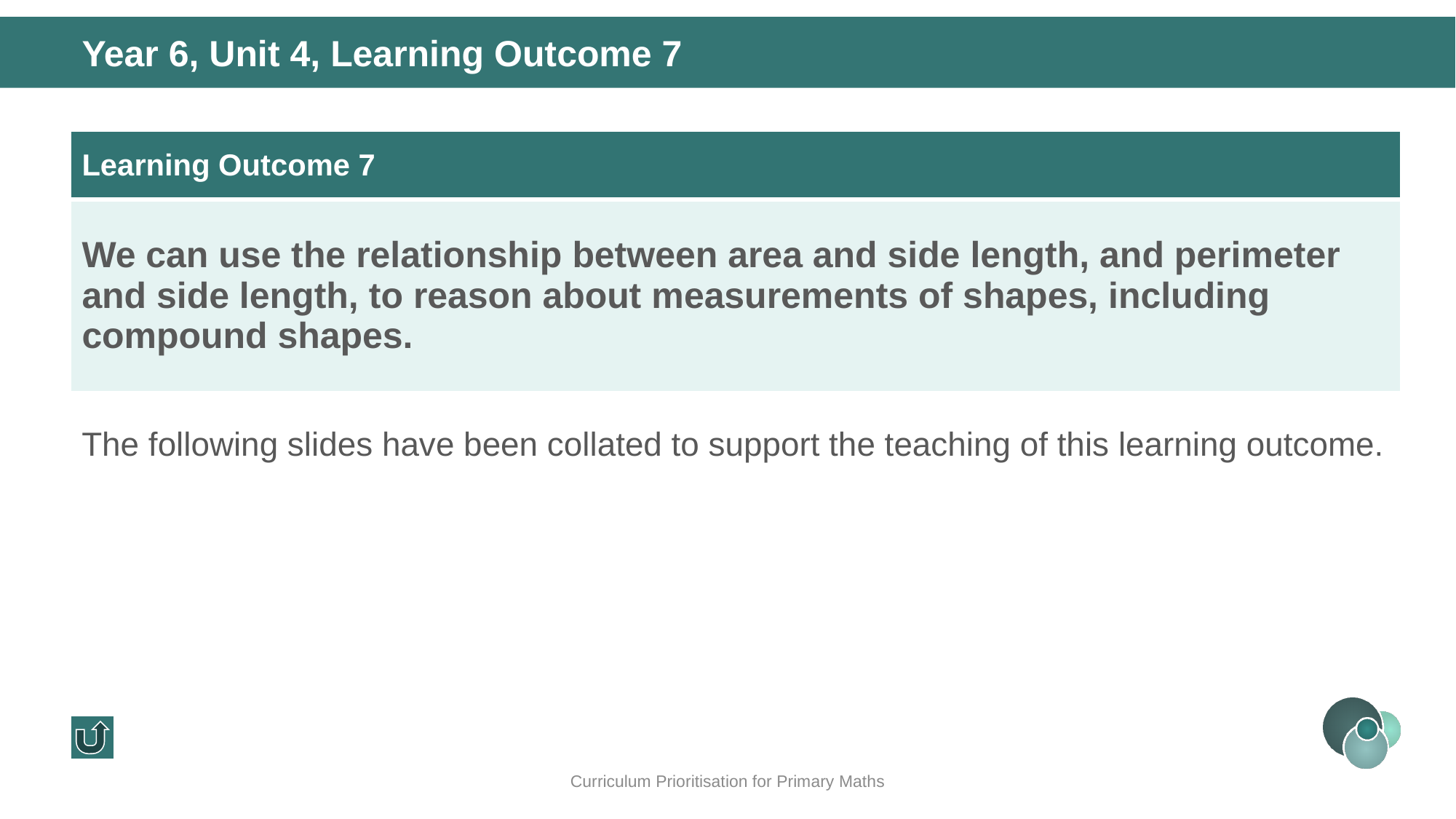

Year 6, Unit 4, Learning Outcome 7
| Learning Outcome 7 |
| --- |
| We can use the relationship between area and side length, and perimeter and side length, to reason about measurements of shapes, including compound shapes. |
The following slides have been collated to support the teaching of this learning outcome.

Curriculum Prioritisation for Primary Maths